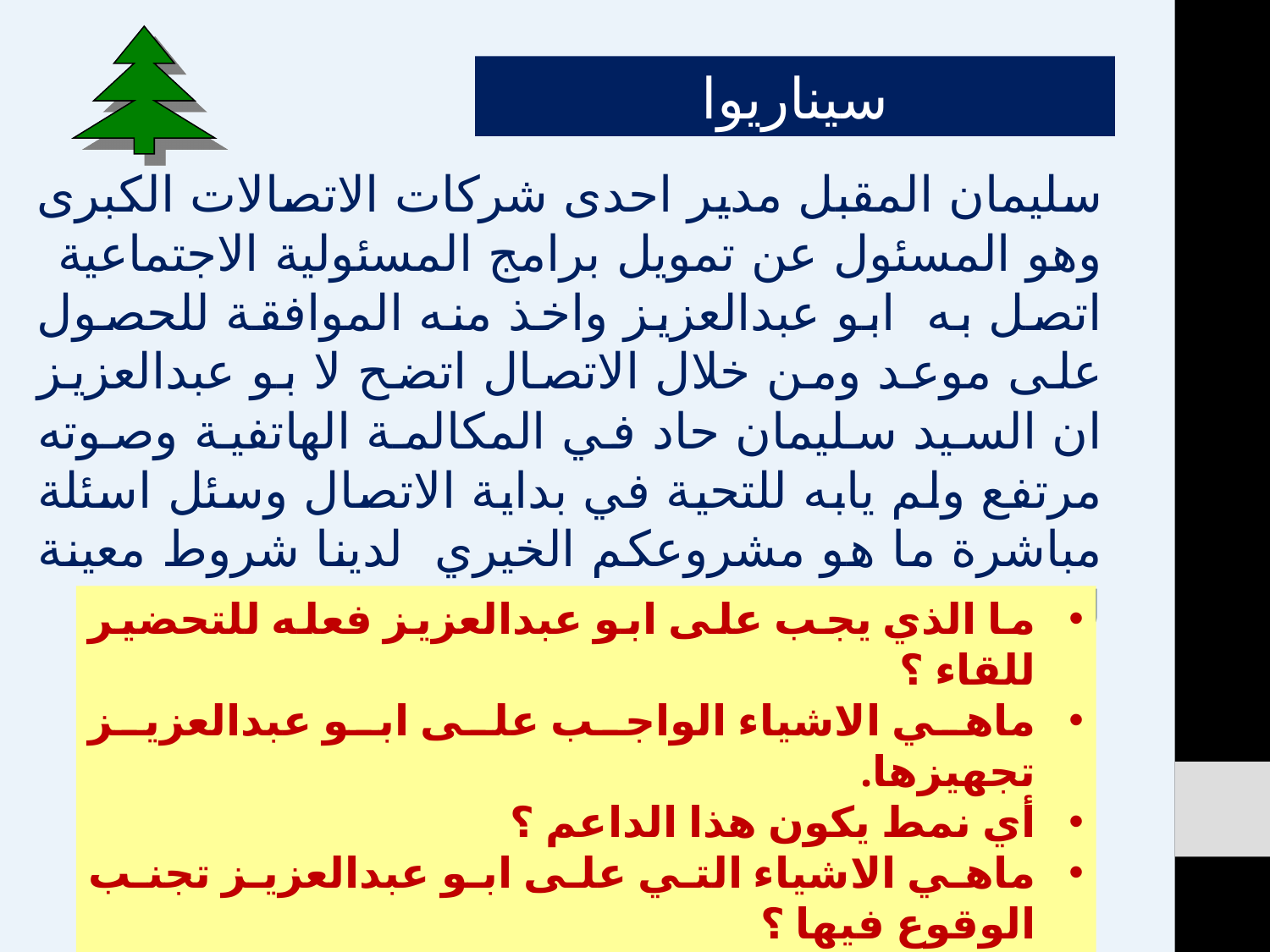

سيناريوا
سليمان المقبل مدير احدى شركات الاتصالات الكبرى وهو المسئول عن تمويل برامج المسئولية الاجتماعية
اتصل به  ابو عبدالعزيز واخذ منه الموافقة للحصول على موعد ومن خلال الاتصال اتضح لا بو عبدالعزيز ان السيد سليمان حاد في المكالمة الهاتفية وصوته مرتفع ولم يابه للتحية في بداية الاتصال وسئل اسئلة مباشرة ما هو مشروعكم الخيري  لدينا شروط معينة للجهات وطلب منه الحضور لمناقشة ذلك .

ما الذي يجب على ابو عبدالعزيز فعله للتحضير للقاء ؟
ماهي الاشياء الواجب على ابو عبدالعزيز تجهيزها.
أي نمط يكون هذا الداعم ؟
ماهي الاشياء التي على ابو عبدالعزيز تجنب الوقوع فيها ؟
برايك ماهي الاشياء التي يجب على ابو عبدالعزيز فعلها قبل واثناء وبعد اللقاء ؟